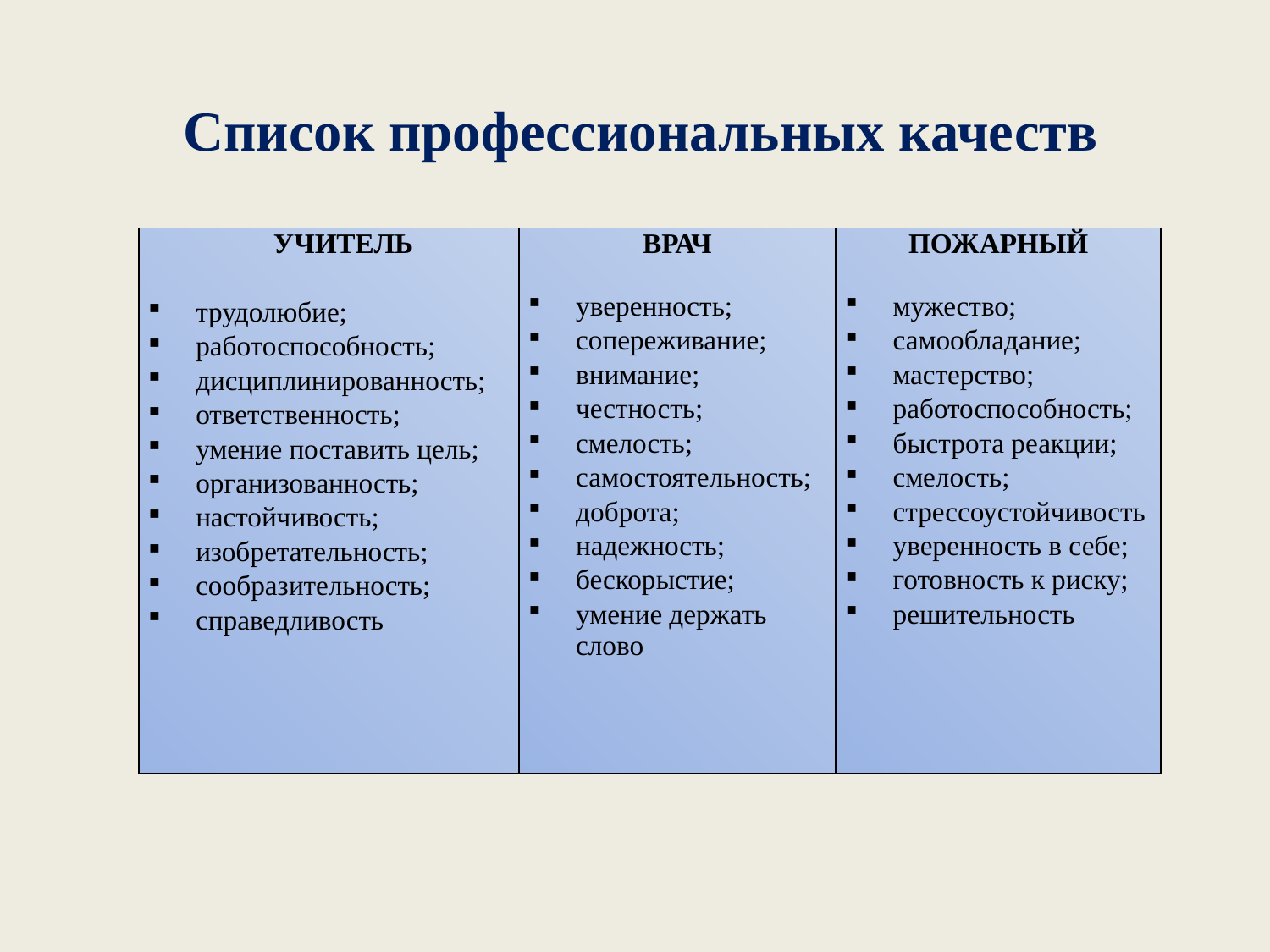

# Список профессиональных качеств
| УЧИТЕЛЬ трудолюбие; работоспособность; дисциплинированность; ответственность; умение поставить цель; организованность; настойчивость; изобретательность; сообразительность; справедливость | ВРАЧ уверенность; сопереживание; внимание; честность; смелость; самостоятельность; доброта; надежность; бескорыстие; умение держать слово | ПОЖАРНЫЙ мужество; самообладание; мастерство; работоспособность; быстрота реакции; смелость; стрессоустойчивость уверенность в себе; готовность к риску; решительность |
| --- | --- | --- |